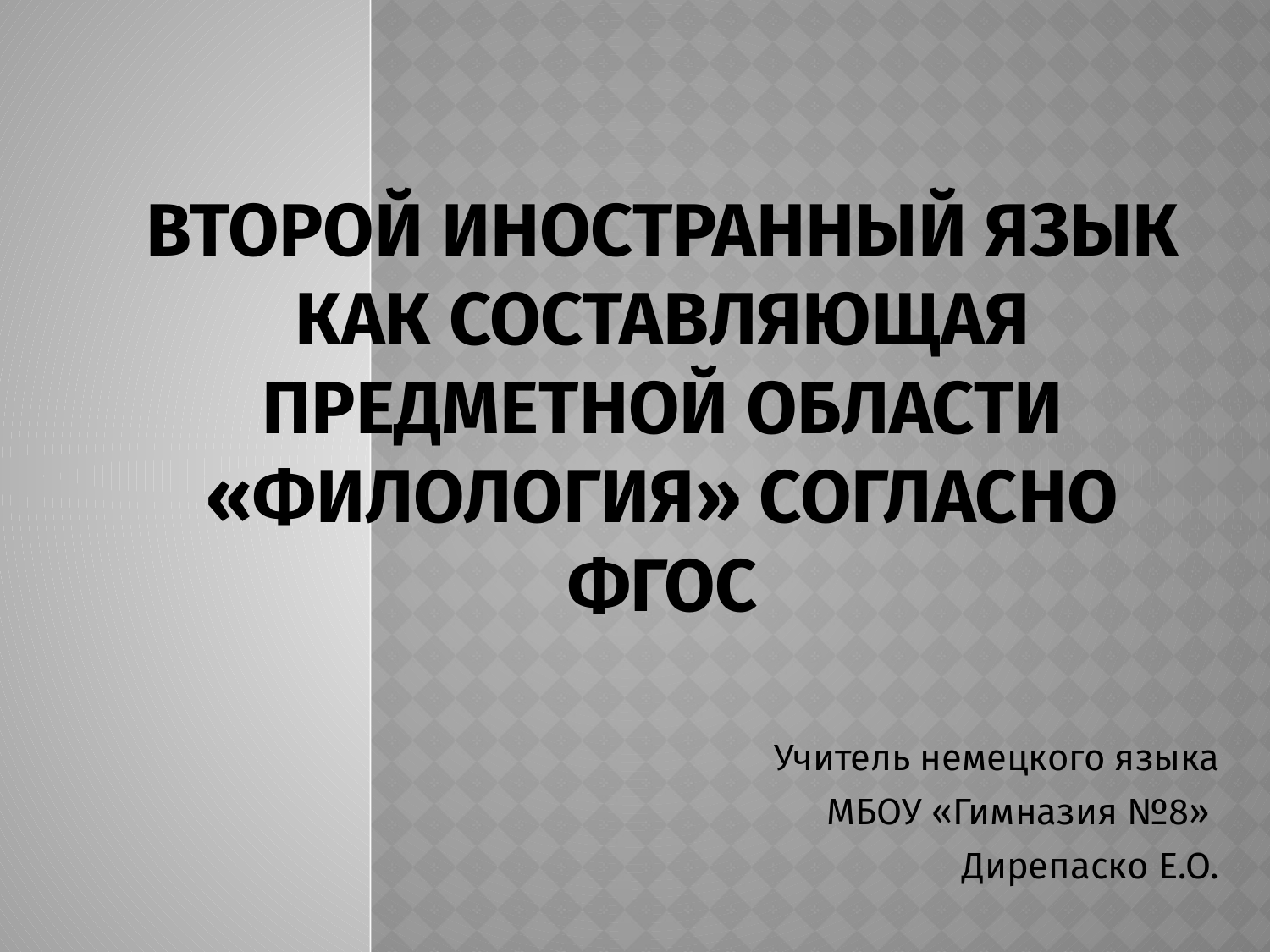

# Второй иностранный язык как составляющая предметной области «филология» согласно Фгос
Учитель немецкого языка
МБОУ «Гимназия №8»
Дирепаско Е.О.